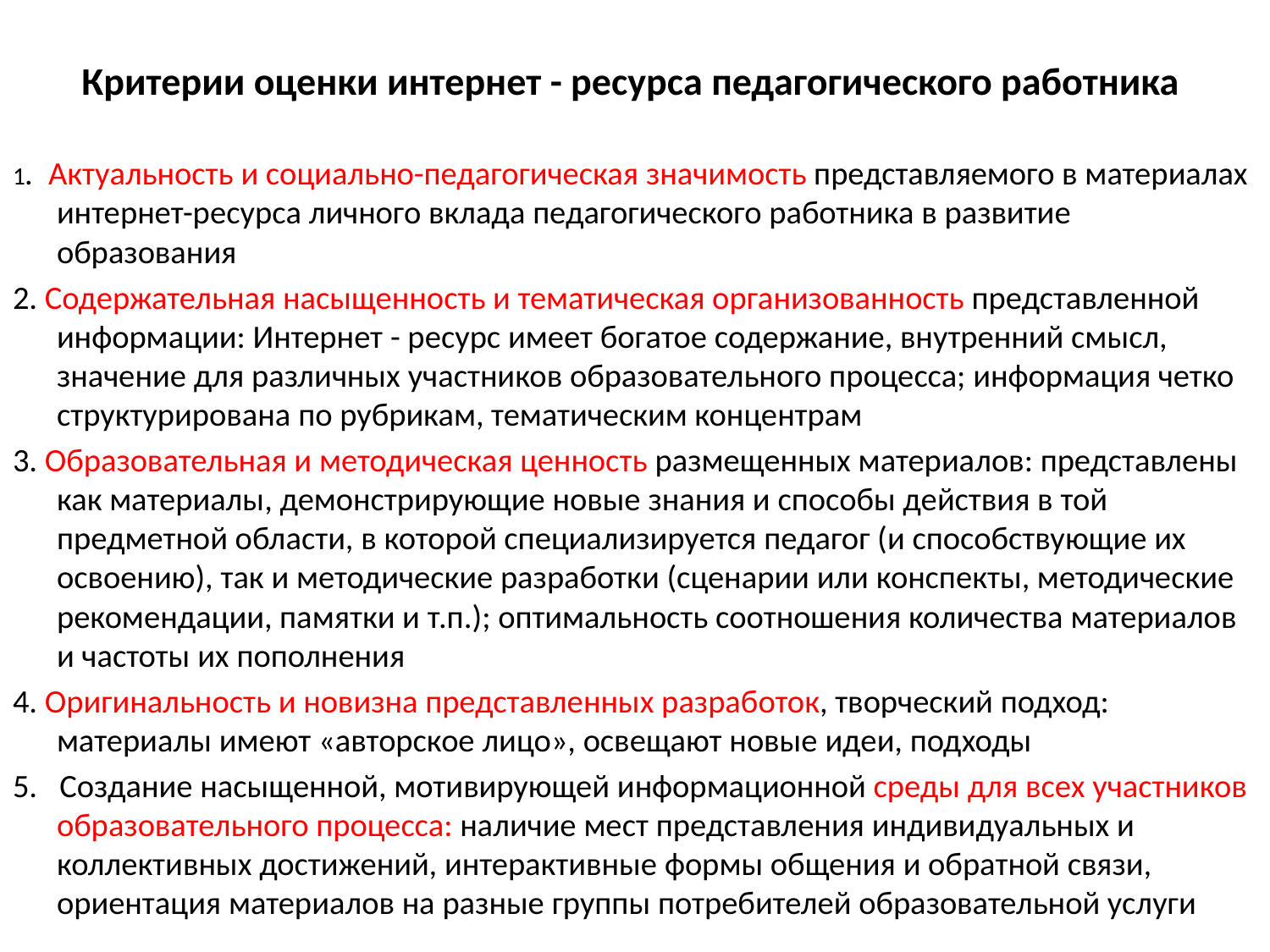

# Критерии оценки интернет - ресурса педагогического работника
1.  Актуальность и социально-педагогическая значимость представляемого в материалах интернет-ресурса личного вклада педагогического работника в развитие образования
2. Содержательная насыщенность и тематическая организованность представленной информации: Интернет - ресурс имеет богатое содержание, внутренний смысл, значение для различных участников образовательного процесса; информация четко структурирована по рубрикам, тематическим концентрам
3. Образовательная и методическая ценность размещенных материалов: представлены как материалы, демонстрирующие новые знания и способы действия в той предметной области, в которой специализируется педагог (и способствующие их освоению), так и методические разработки (сценарии или конспекты, методические рекомендации, памятки и т.п.); оптимальность соотношения количества материалов и частоты их пополнения
4. Оригинальность и новизна представленных разработок, творческий подход: материалы имеют «авторское лицо», освещают новые идеи, подходы
5.   Создание насыщенной, мотивирующей информационной среды для всех участников образовательного процесса: наличие мест представления индивидуальных и коллективных достижений, интерактивные формы общения и обратной связи, ориентация материалов на разные группы потребителей образовательной услуги